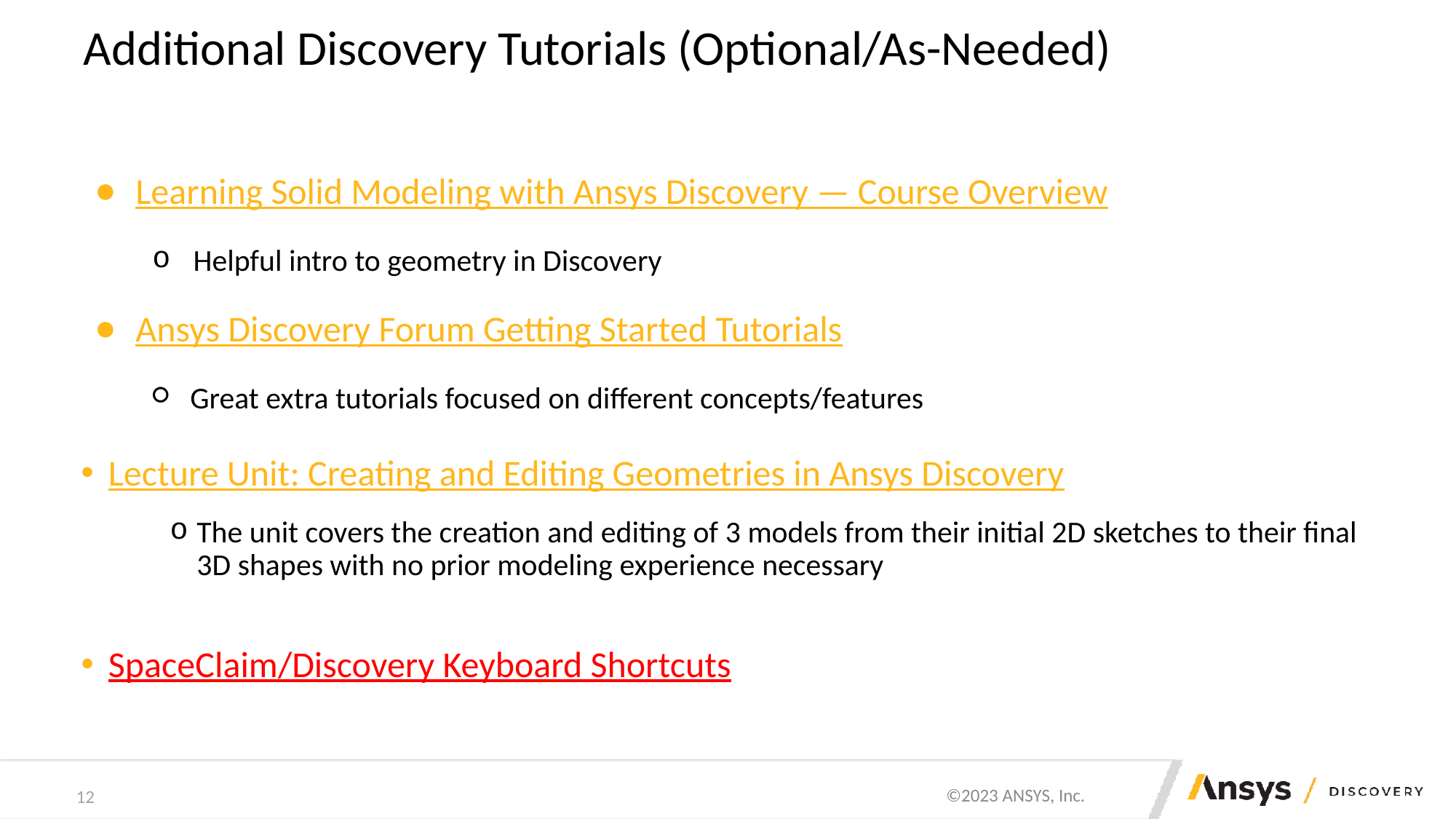

# Additional Discovery Tutorials (Optional/As-Needed)
Learning Solid Modeling with Ansys Discovery — Course Overview

Helpful intro to geometry in Discovery

Ansys Discovery Forum Getting Started Tutorials

Great extra tutorials focused on different concepts/features

Lecture Unit: Creating and Editing Geometries in Ansys Discovery

The unit covers the creation and editing of 3 models from their initial 2D sketches to their final 3D shapes with no prior modeling experience necessary

SpaceClaim/Discovery Keyboard Shortcuts

12